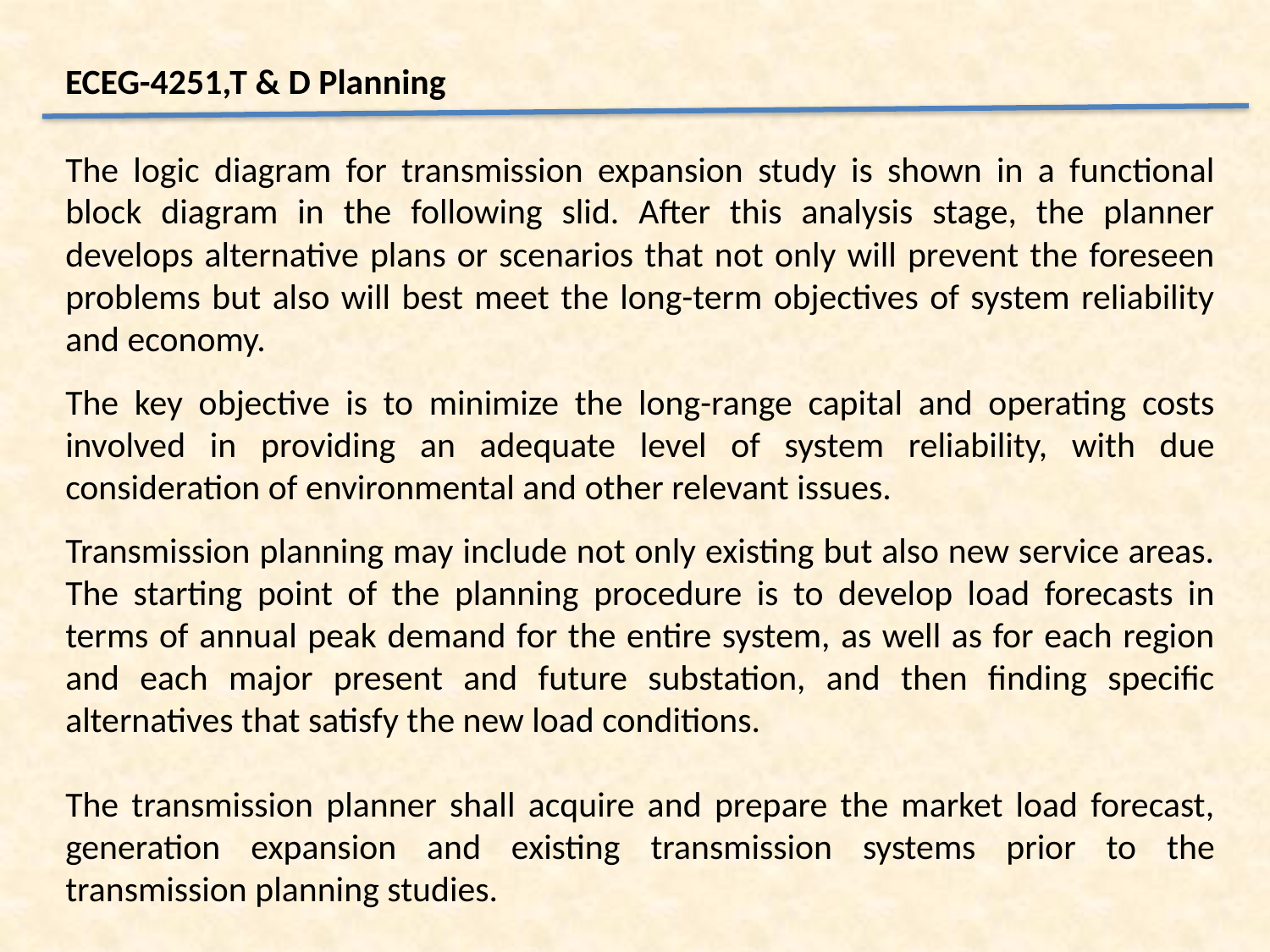

ECEG-4251,T & D Planning
The logic diagram for transmission expansion study is shown in a functional block diagram in the following slid. After this analysis stage, the planner develops alternative plans or scenarios that not only will prevent the foreseen problems but also will best meet the long-term objectives of system reliability and economy.

The key objective is to minimize the long-range capital and operating costs involved in providing an adequate level of system reliability, with due consideration of environmental and other relevant issues.

Transmission planning may include not only existing but also new service areas. The starting point of the planning procedure is to develop load forecasts in terms of annual peak demand for the entire system, as well as for each region and each major present and future substation, and then finding specific alternatives that satisfy the new load conditions.

The transmission planner shall acquire and prepare the market load forecast, generation expansion and existing transmission systems prior to the transmission planning studies.